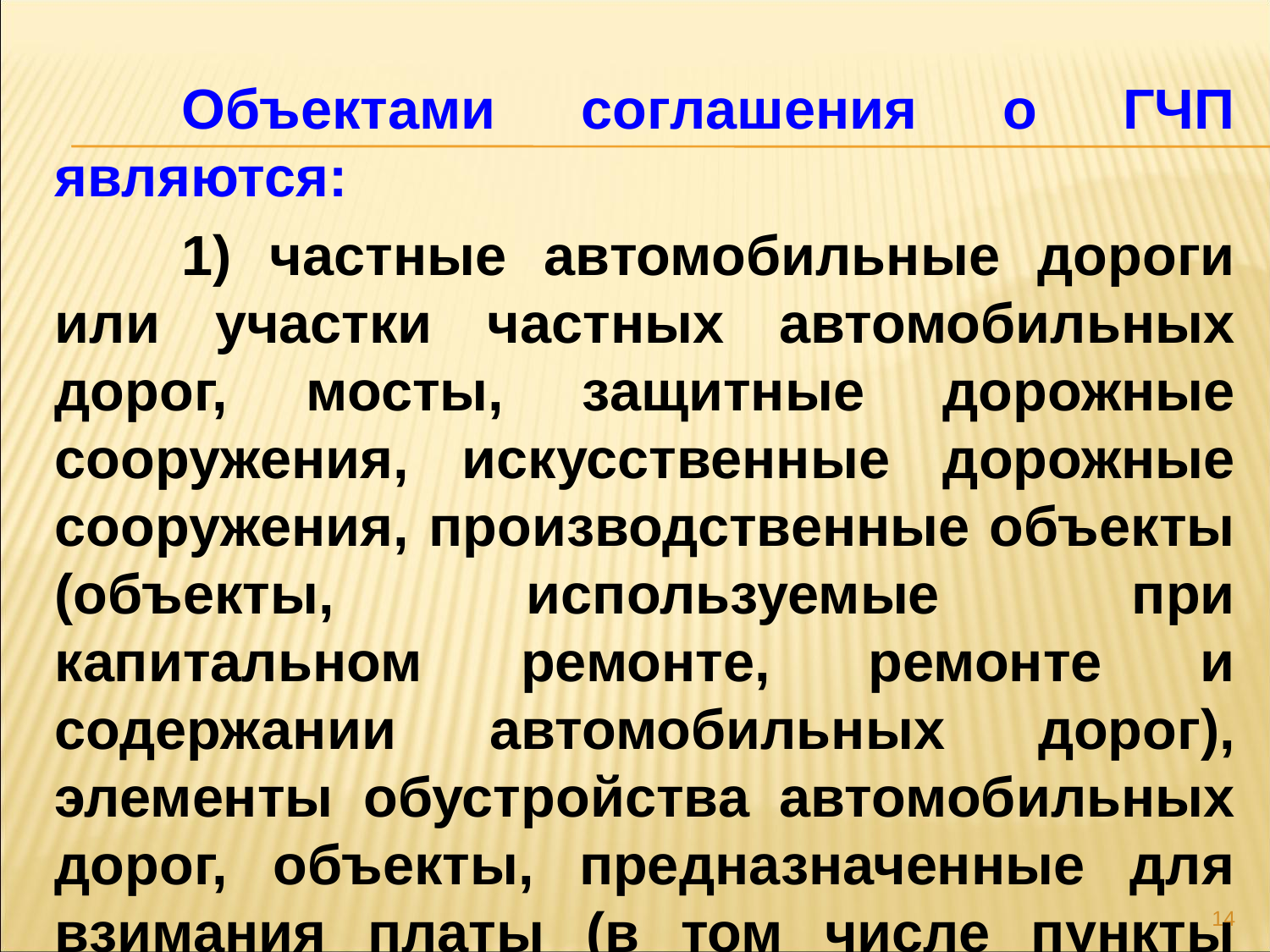

Объектами соглашения о ГЧП являются:
	1) частные автомобильные дороги или участки частных автомобильных дорог, мосты, защитные дорожные сооружения, искусственные дорожные сооружения, производственные объекты (объекты, используемые при капитальном ремонте, ремонте и содержании автомобильных дорог), элементы обустройства автомобильных дорог, объекты, предназначенные для взимания платы (в том числе пункты взимания платы), объекты дорожного сервиса;
14